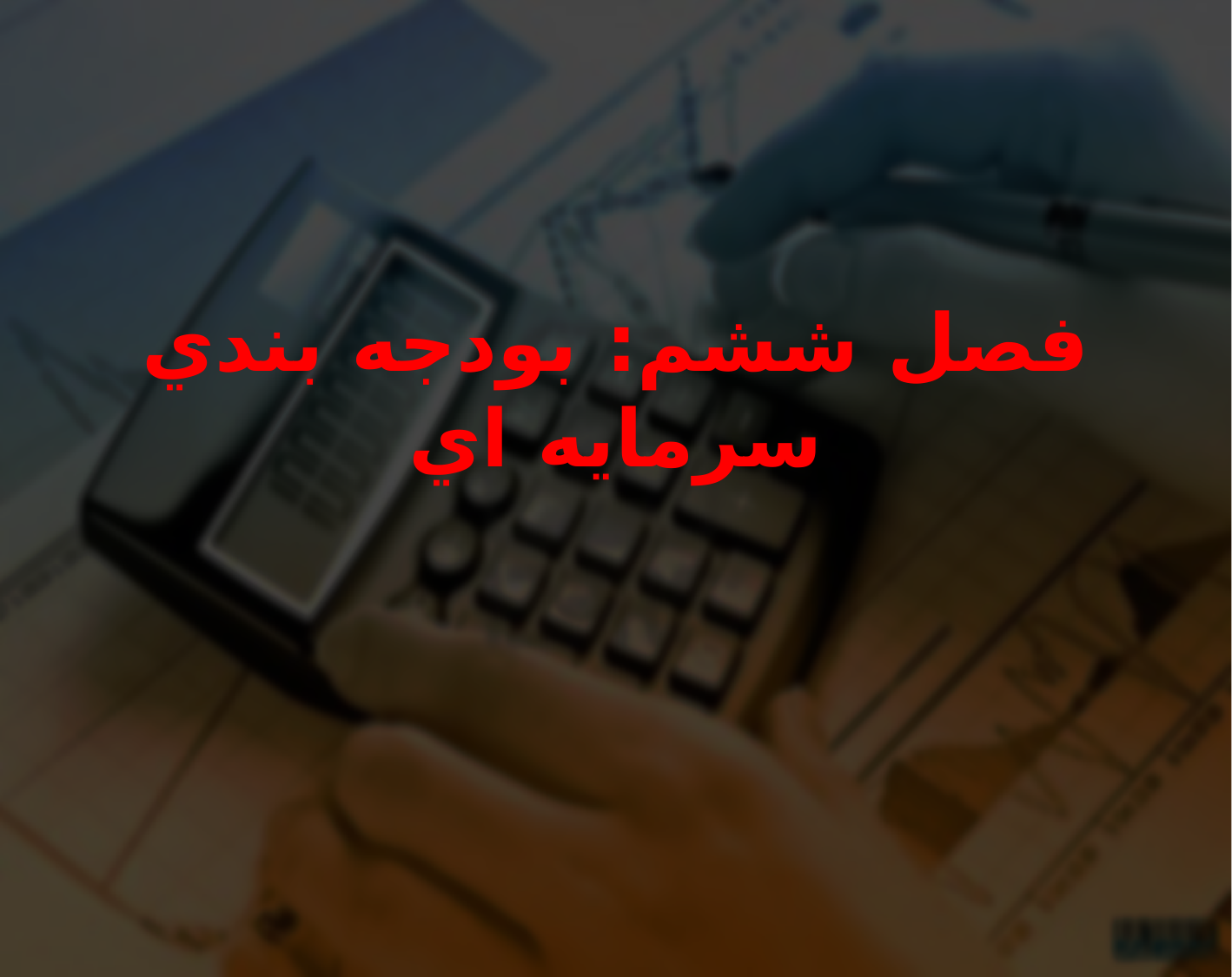

# فصل ششم: بودجه بندي سرمايه اي